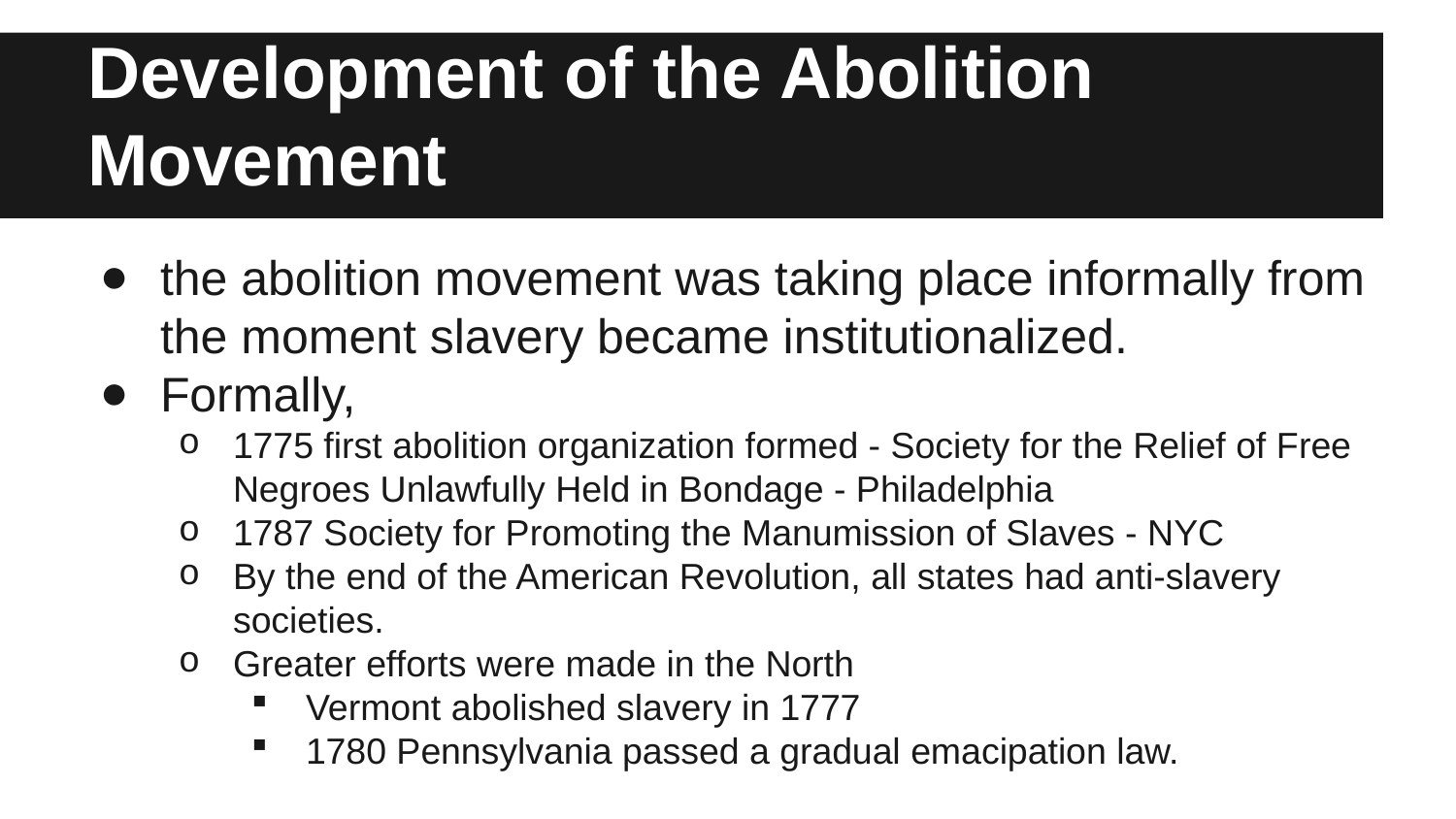

# Development of the Abolition Movement
the abolition movement was taking place informally from the moment slavery became institutionalized.
Formally,
1775 first abolition organization formed - Society for the Relief of Free Negroes Unlawfully Held in Bondage - Philadelphia
1787 Society for Promoting the Manumission of Slaves - NYC
By the end of the American Revolution, all states had anti-slavery societies.
Greater efforts were made in the North
Vermont abolished slavery in 1777
1780 Pennsylvania passed a gradual emacipation law.